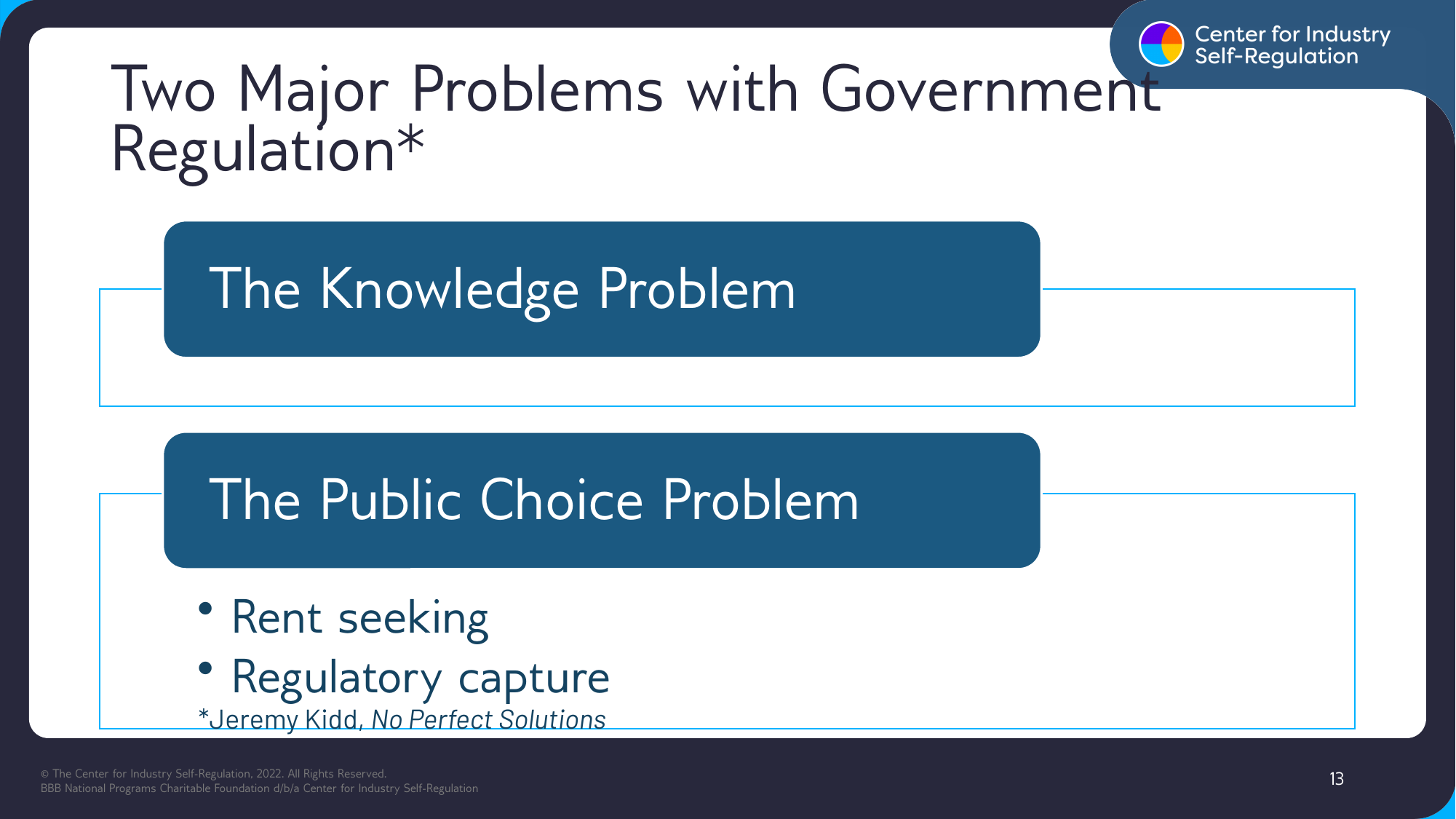

# Two Major Problems with Government Regulation*
​The Knowledge Problem​
Rent seeking​
Regulatory capture
​The Public Choice Problem​
*Jeremy Kidd, No Perfect Solutions
13